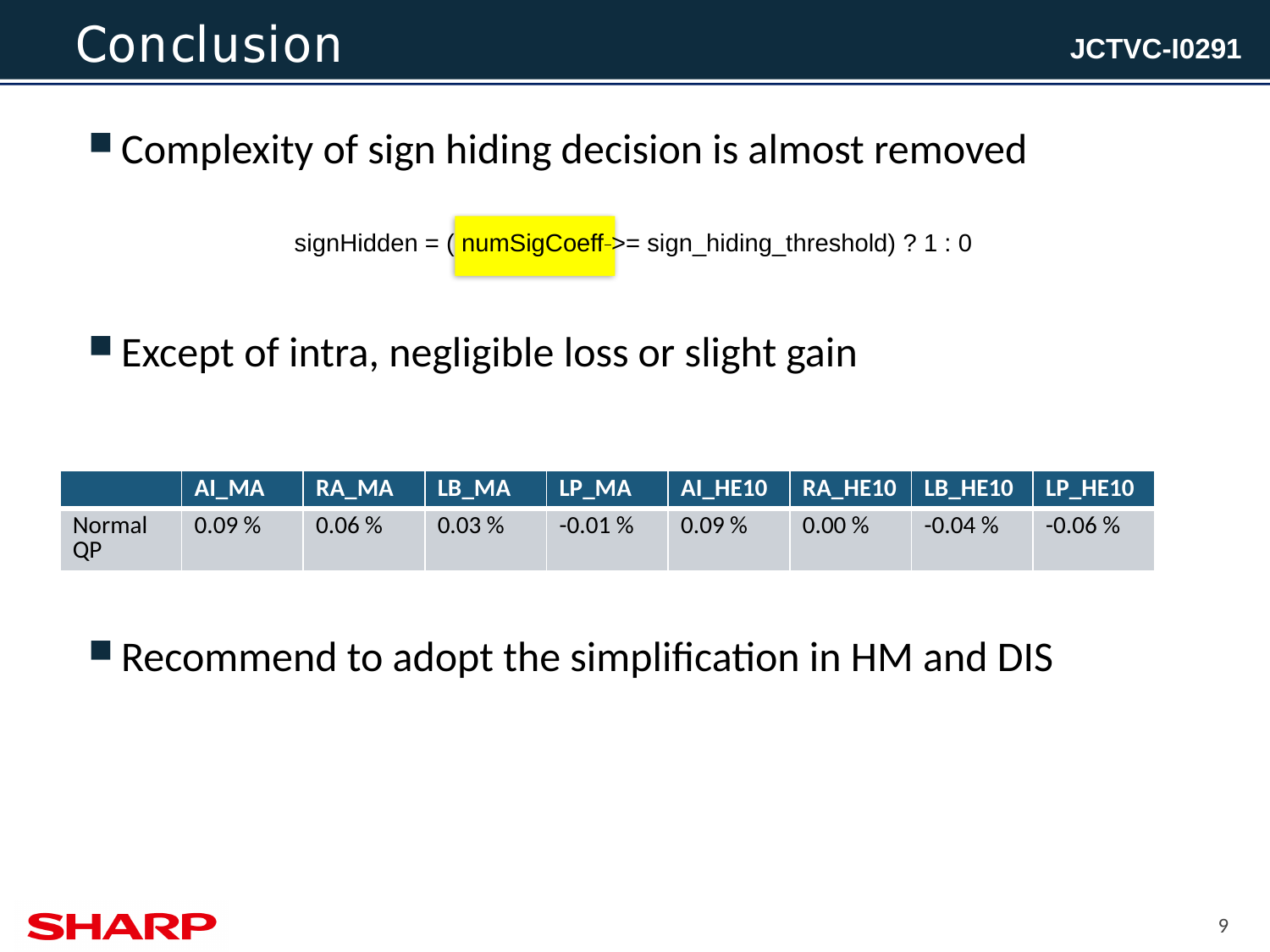

# Conclusion
Complexity of sign hiding decision is almost removed

Except of intra, negligible loss or slight gain

Recommend to adopt the simplification in HM and DIS

signHidden = ( numSigCoeff >= sign_hiding_threshold) ? 1 : 0
|  | AI\_MA | RA\_MA | LB\_MA | LP\_MA | AI\_HE10 | RA\_HE10 | LB\_HE10 | LP\_HE10 |
| --- | --- | --- | --- | --- | --- | --- | --- | --- |
| Normal QP | 0.09 % | 0.06 % | 0.03 % | -0.01 % | 0.09 % | 0.00 % | -0.04 % | -0.06 % |
9